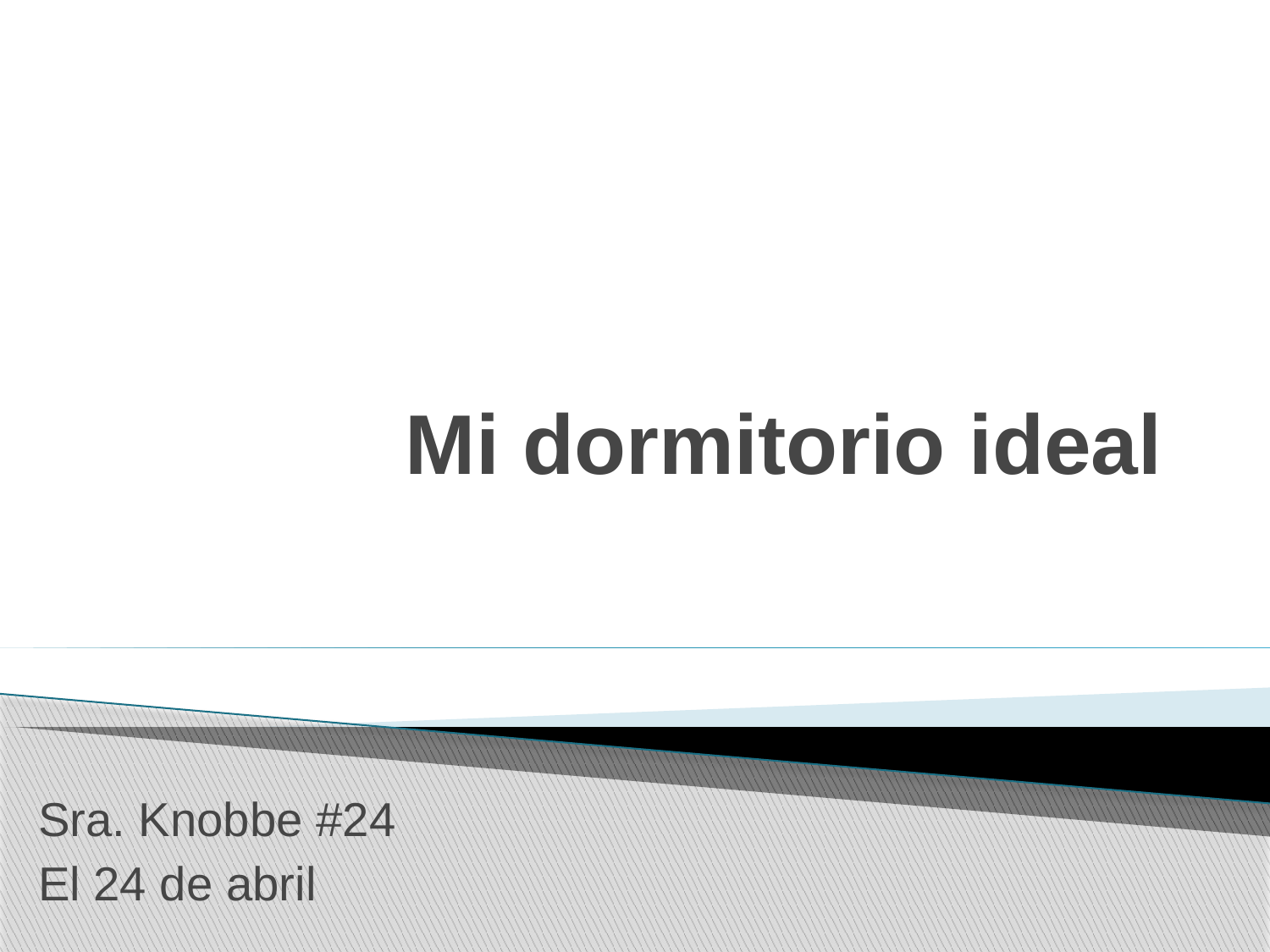

# Mi dormitorio ideal
Sra. Knobbe #24
El 24 de abril